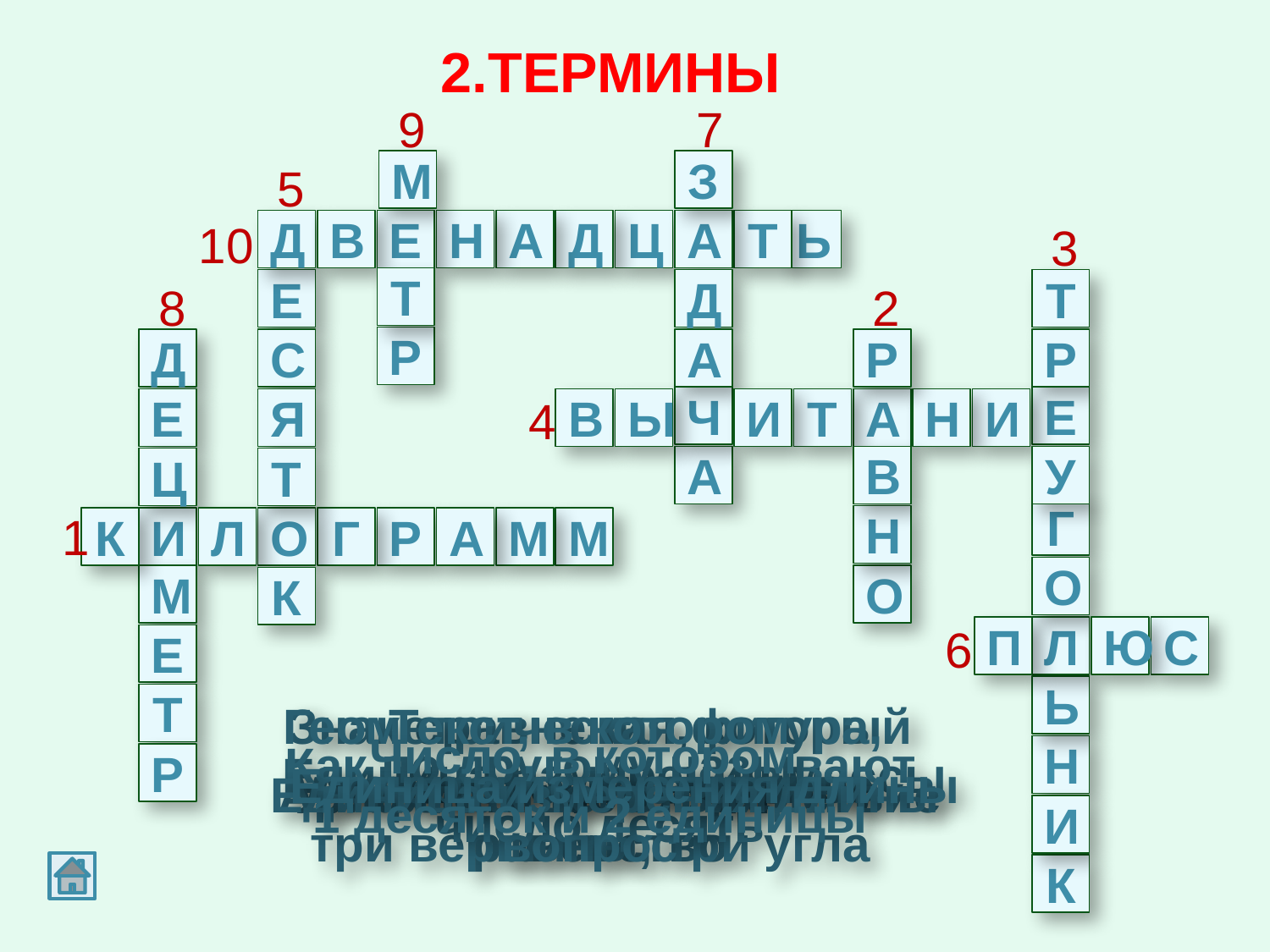

# 2.ТЕРМИНЫ
9
7
М
З
5
Д
В
Е
Н
А
Д
Ц
А
Т
Ь
10
3
Т
Е
Д
Т
8
2
Р
Д
С
А
Р
Р
4
Ч
Е
Е
Я
В
Ы
И
Т
А
Н
И
А
В
У
Ц
Т
Г
1
Н
К
И
Л
О
Г
Р
А
М
М
О
М
О
К
6
П
Л
Ю
С
Е
Ь
Т
Единица измерения массы
Геометрическая фигура,
у которой три стороны,
три вершины, три угла
Текст, в котором содержится условие и вопрос
Единица измерения длины
Число, в котором
1 десяток и 2 единицы
Знак сравнения, который указывает, что верное равенство
Арифметическое действие
Знак действия
Единица измерения длины
Как по другому называют число десять
Н
Р
И

К